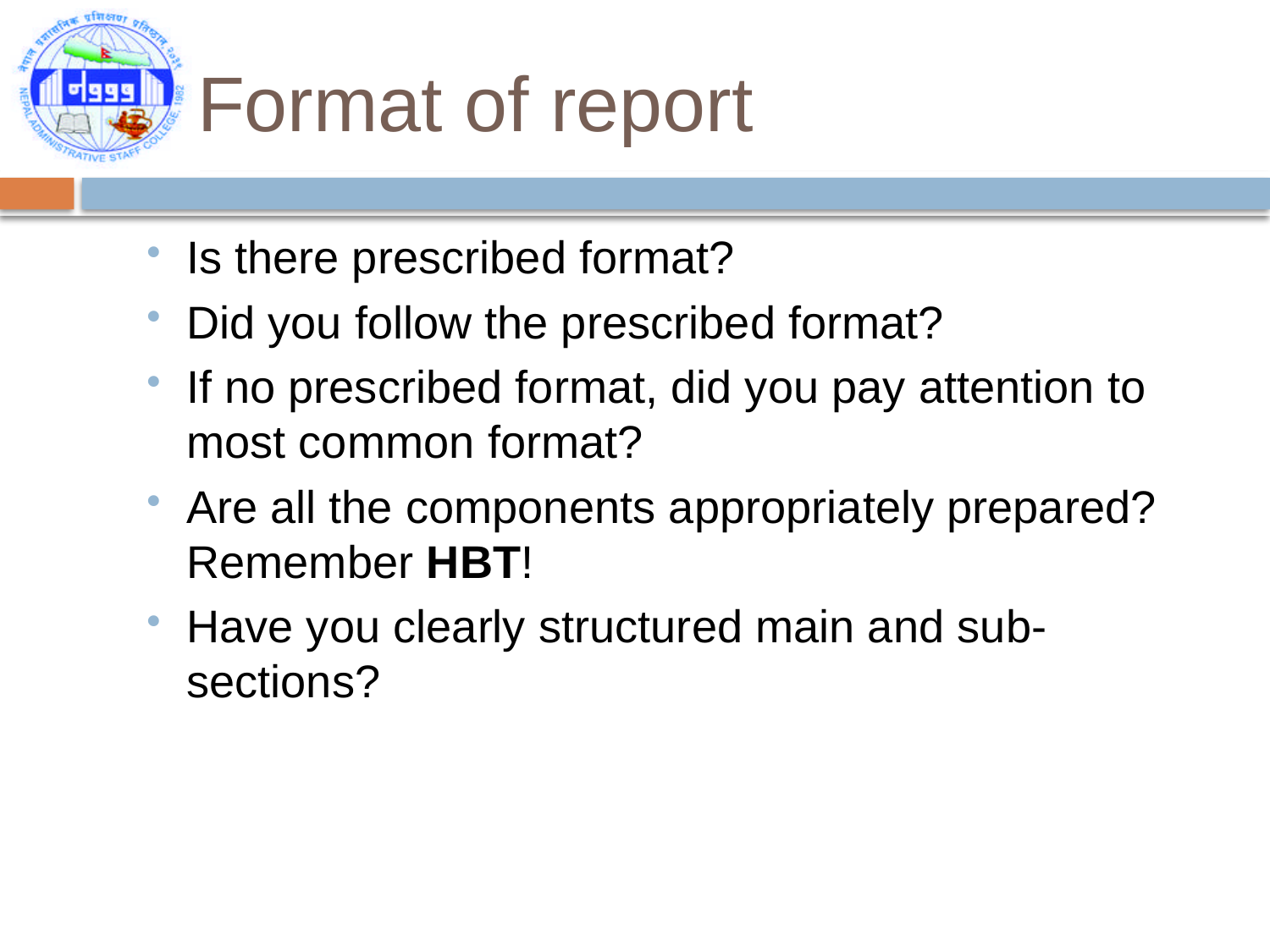

# Format of report
Is there prescribed format?
Did you follow the prescribed format?
If no prescribed format, did you pay attention to most common format?
Are all the components appropriately prepared? Remember HBT!
Have you clearly structured main and sub-sections?